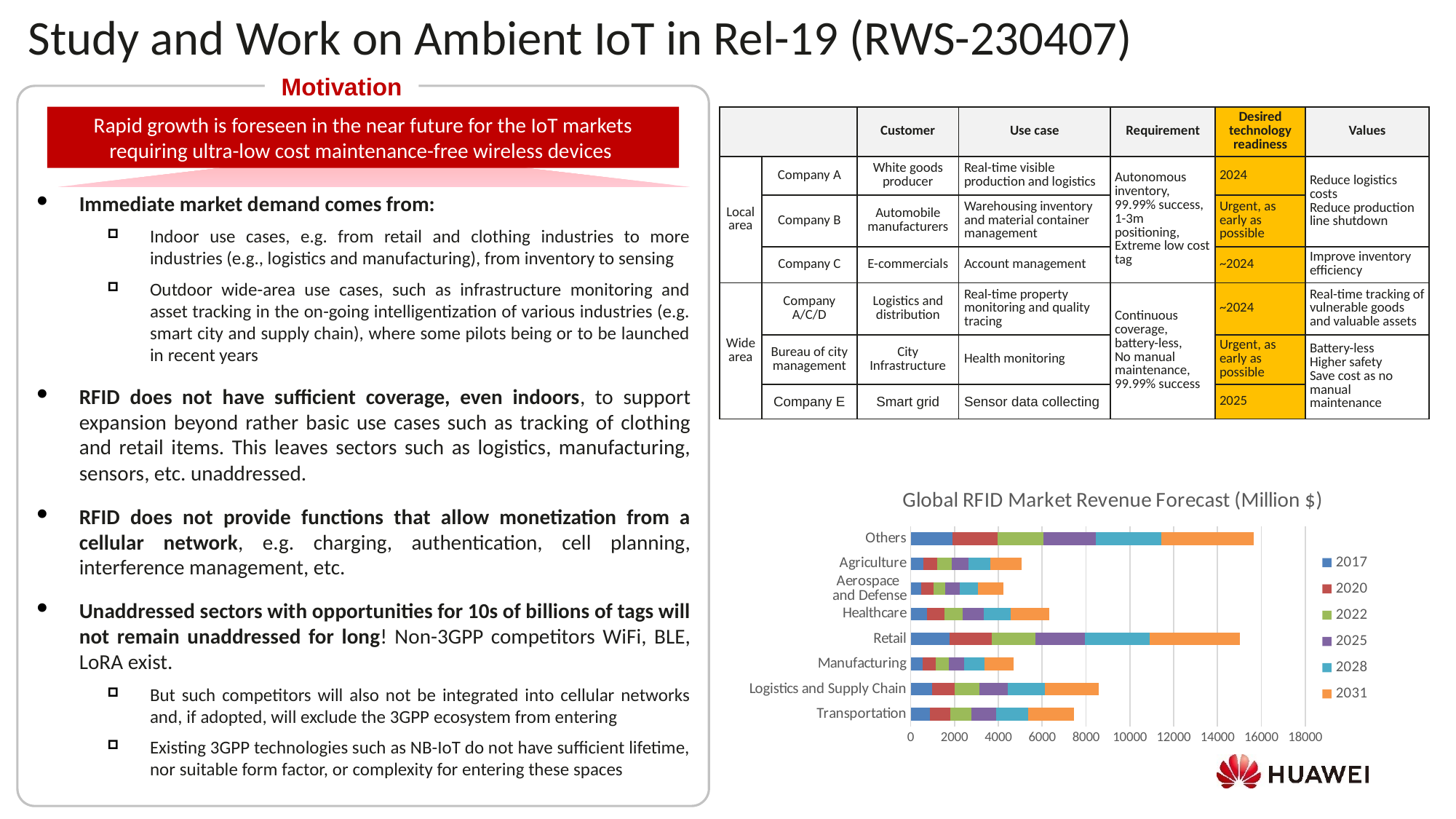

Study and Work on Ambient IoT in Rel-19 (RWS-230407)
Motivation

Rapid growth is foreseen in the near future for the IoT markets requiring ultra-low cost maintenance-free wireless devices
|  |  | Customer | Use case | Requirement | Desired technology readiness | Values |
| --- | --- | --- | --- | --- | --- | --- |
| Local area | Company A | White goods producer | Real-time visible production and logistics | Autonomous inventory, 99.99% success, 1-3m positioning, Extreme low cost tag | 2024 | Reduce logistics costs Reduce production line shutdown |
|  | Company B | Automobile manufacturers | Warehousing inventory and material container management |  | Urgent, as early as possible |  |
|  | Company C | E-commercials | Account management |  | ~2024 | Improve inventory efficiency |
| Wide area | Company A/C/D | Logistics and distribution | Real-time property monitoring and quality tracing | Continuous coverage, battery-less, No manual maintenance, 99.99% success | ~2024 | Real-time tracking of vulnerable goods and valuable assets |
|  | Bureau of city management | City Infrastructure | Health monitoring |  | Urgent, as early as possible | Battery-less Higher safety Save cost as no manual maintenance |
|  | Company E | Smart grid | Sensor data collecting |  | 2025 |  |

Immediate market demand comes from:
Indoor use cases, e.g. from retail and clothing industries to more industries (e.g., logistics and manufacturing), from inventory to sensing
Outdoor wide-area use cases, such as infrastructure monitoring and asset tracking in the on-going intelligentization of various industries (e.g. smart city and supply chain), where some pilots being or to be launched in recent years
RFID does not have sufficient coverage, even indoors, to support expansion beyond rather basic use cases such as tracking of clothing and retail items. This leaves sectors such as logistics, manufacturing, sensors, etc. unaddressed.
RFID does not provide functions that allow monetization from a cellular network, e.g. charging, authentication, cell planning, interference management, etc.
Unaddressed sectors with opportunities for 10s of billions of tags will not remain unaddressed for long! Non-3GPP competitors WiFi, BLE, LoRA exist.
But such competitors will also not be integrated into cellular networks and, if adopted, will exclude the 3GPP ecosystem from entering
Existing 3GPP technologies such as NB-IoT do not have sufficient lifetime, nor suitable form factor, or complexity for entering these spaces

### Chart: Global RFID Market Revenue Forecast (Million $)

| Category | 2017 | 2020 | 2022 | 2025 | 2028 | 2031 |
|---|---|---|---|---|---|---|
| Transportation | 869.2 | 937.4 | 975.0 | 1134.3 | 1459.1 | 2072.2 |
| Logistics and Supply Chain | 967.0 | 1055.8 | 1107.7 | 1305.8 | 1702.5 | 2451.2 |
| Manufacturing | 541.6 | 586.0 | 610.8 | 712.8 | 919.6 | 1309.7 |
| Retail | 1783.7 | 1912.3 | 1980.8 | 2290.1 | 2927.1 | 4130.4 |
| Healthcare | 735.2 | 794.3 | 827.2 | 964.1 | 1242.3 | 1767.3 |
| Aerospace
and Defense | 497.7 | 534.9 | 555.3 | 644.6 | 828.0 | 1174.6 |
| Agriculture | 587.1 | 634.5 | 661.0 | 770.8 | 993.6 | 1414.1 |
| Others | 1919.7 | 2034.5 | 2090.9 | 2388.7 | 3016.7 | 4205.5 |